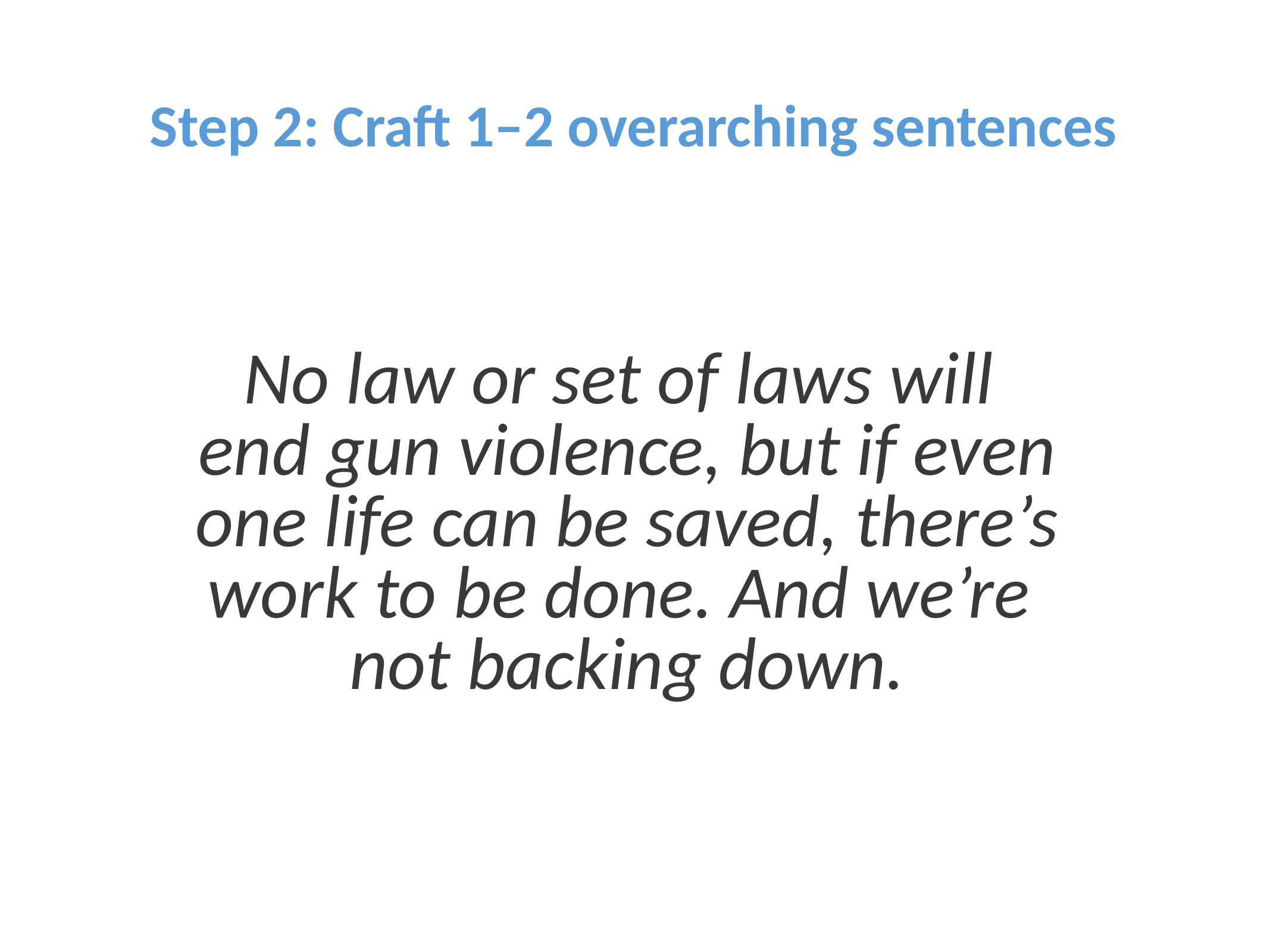

Step 2: Craft 1–2 overarching sentences
No law or set of laws will
end gun violence, but if even one life can be saved, there’s work to be done. And we’re
not backing down.